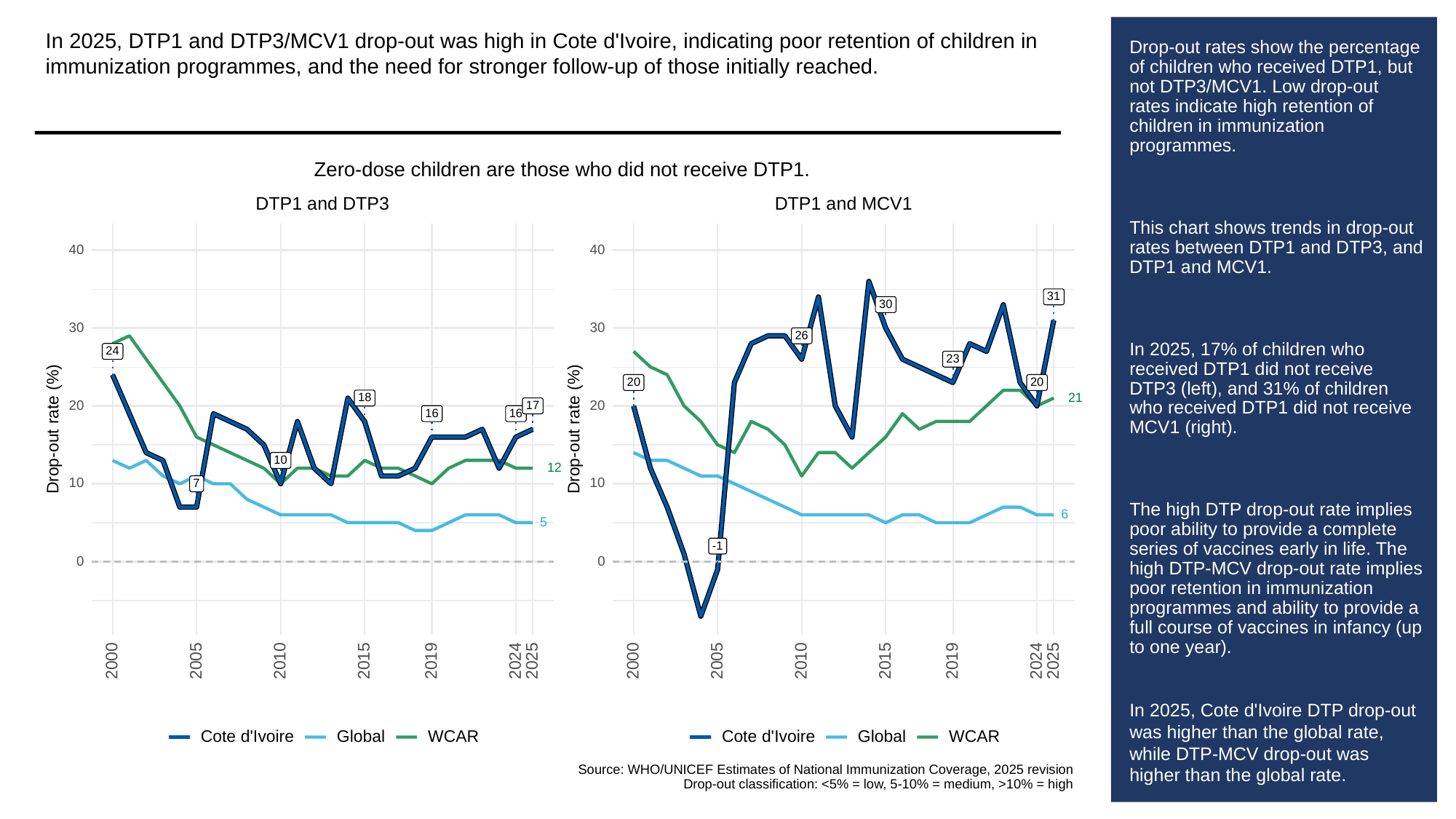

In 2025, DTP1 and DTP3/MCV1 drop-out was high in Cote d'Ivoire, indicating poor retention of children in immunization programmes, and the need for stronger follow-up of those initially reached.
# Drop-out rates show the percentage of children who received DTP1, but not DTP3/MCV1. Low drop-out rates indicate high retention of children in immunization programmes.

This chart shows trends in drop-out rates between DTP1 and DTP3, and DTP1 and MCV1.

In 2025, 17% of children who received DTP1 did not receive DTP3 (left), and 31% of children who received DTP1 did not receive MCV1 (right).

The high DTP drop-out rate implies poor ability to provide a complete series of vaccines early in life. The high DTP-MCV drop-out rate implies poor retention in immunization programmes and ability to provide a full course of vaccines in infancy (up to one year).

In 2025, Cote d'Ivoire DTP drop-out was higher than the global rate, while DTP-MCV drop-out was higher than the global rate.

Zero-dose children are those who did not receive DTP1.
DTP1 and MCV1
DTP1 and DTP3

40
40

31

30

30
30

26

24

23

20
20

21
18

20
20
17

16
16

Drop-out rate (%)
Drop-out rate (%)

10

12

10
10
7

6
5

-1

0
0

2000
2005
2010
2015
2019
2024
2025
2000
2005
2010
2015
2019
2024
2025
Cote d'Ivoire
Global
WCAR
Cote d'Ivoire
Global
WCAR

Source: WHO/UNICEF Estimates of National Immunization Coverage, 2025 revision
Drop-out classification: <5% = low, 5-10% = medium, >10% = high